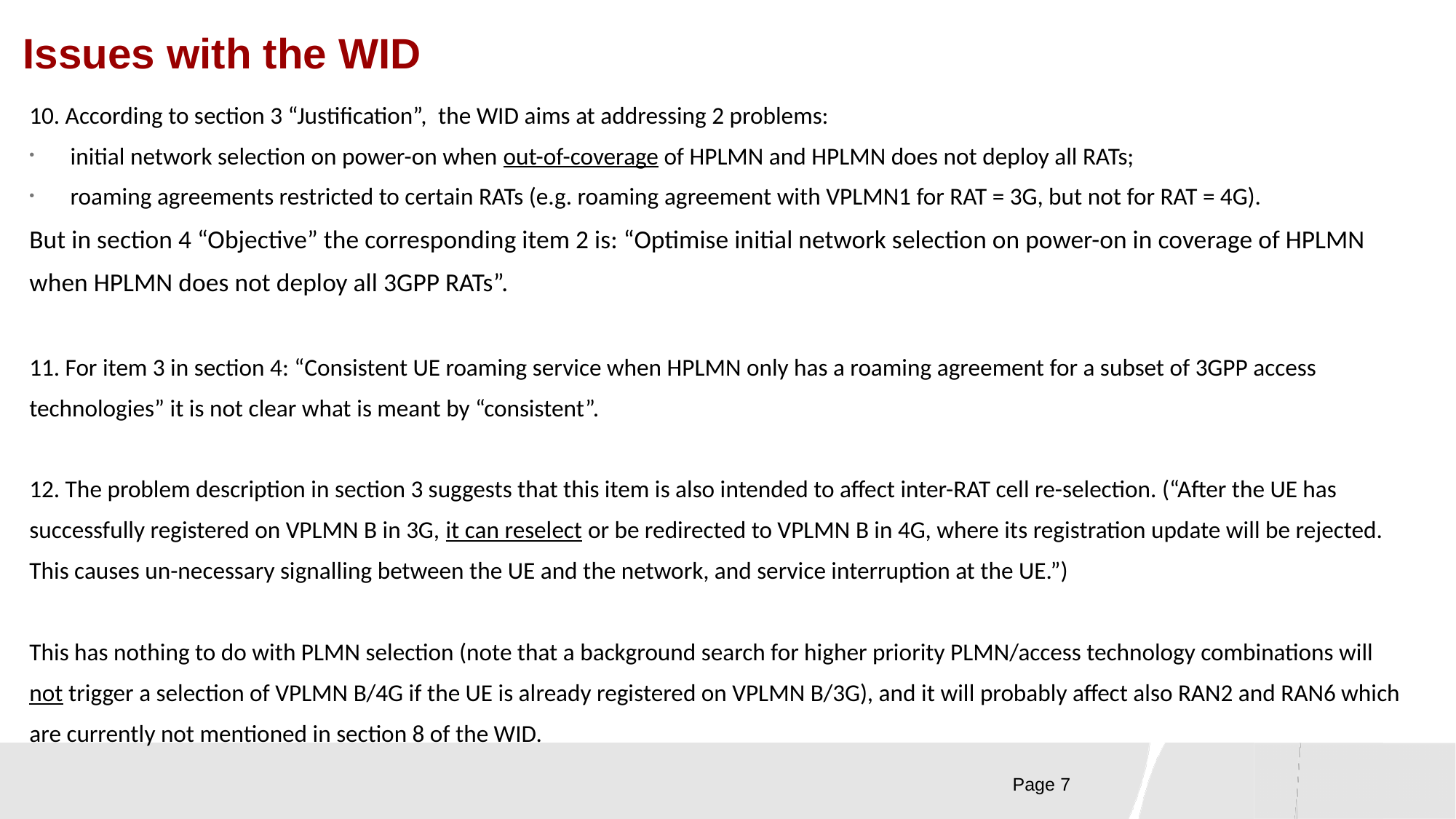

Issues with the WID
10. According to section 3 “Justification”,  the WID aims at addressing 2 problems:
initial network selection on power-on when out-of-coverage of HPLMN and HPLMN does not deploy all RATs;
roaming agreements restricted to certain RATs (e.g. roaming agreement with VPLMN1 for RAT = 3G, but not for RAT = 4G).
But in section 4 “Objective” the corresponding item 2 is: “Optimise initial network selection on power-on in coverage of HPLMN when HPLMN does not deploy all 3GPP RATs”.

11. For item 3 in section 4: “Consistent UE roaming service when HPLMN only has a roaming agreement for a subset of 3GPP access technologies” it is not clear what is meant by “consistent”.

12. The problem description in section 3 suggests that this item is also intended to affect inter-RAT cell re-selection. (“After the UE has successfully registered on VPLMN B in 3G, it can reselect or be redirected to VPLMN B in 4G, where its registration update will be rejected. This causes un-necessary signalling between the UE and the network, and service interruption at the UE.”)

This has nothing to do with PLMN selection (note that a background search for higher priority PLMN/access technology combinations will not trigger a selection of VPLMN B/4G if the UE is already registered on VPLMN B/3G), and it will probably affect also RAN2 and RAN6 which are currently not mentioned in section 8 of the WID.